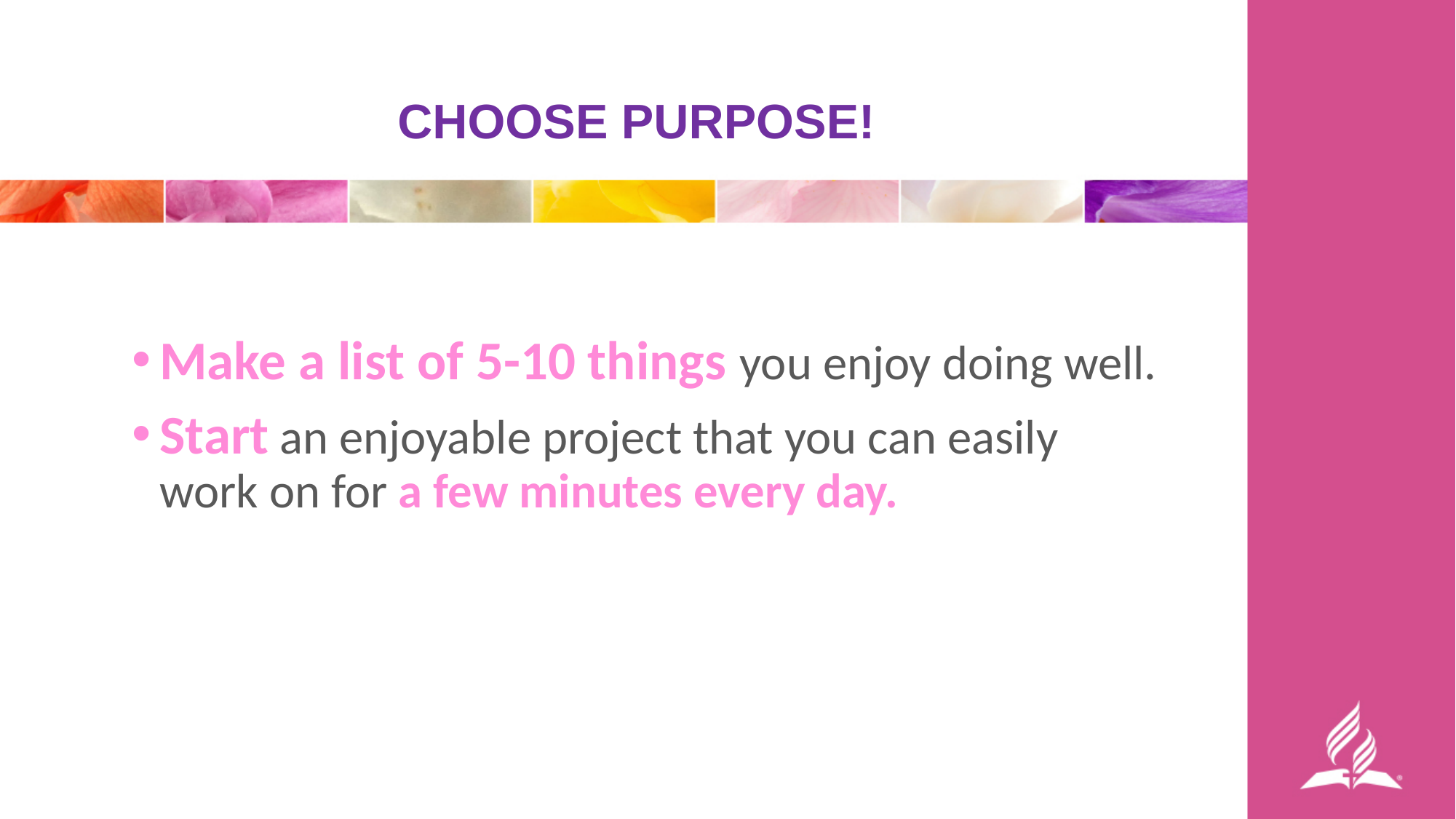

# CHOOSE PURPOSE!
Make a list of 5-10 things you enjoy doing well.
Start an enjoyable project that you can easily work on for a few minutes every day.